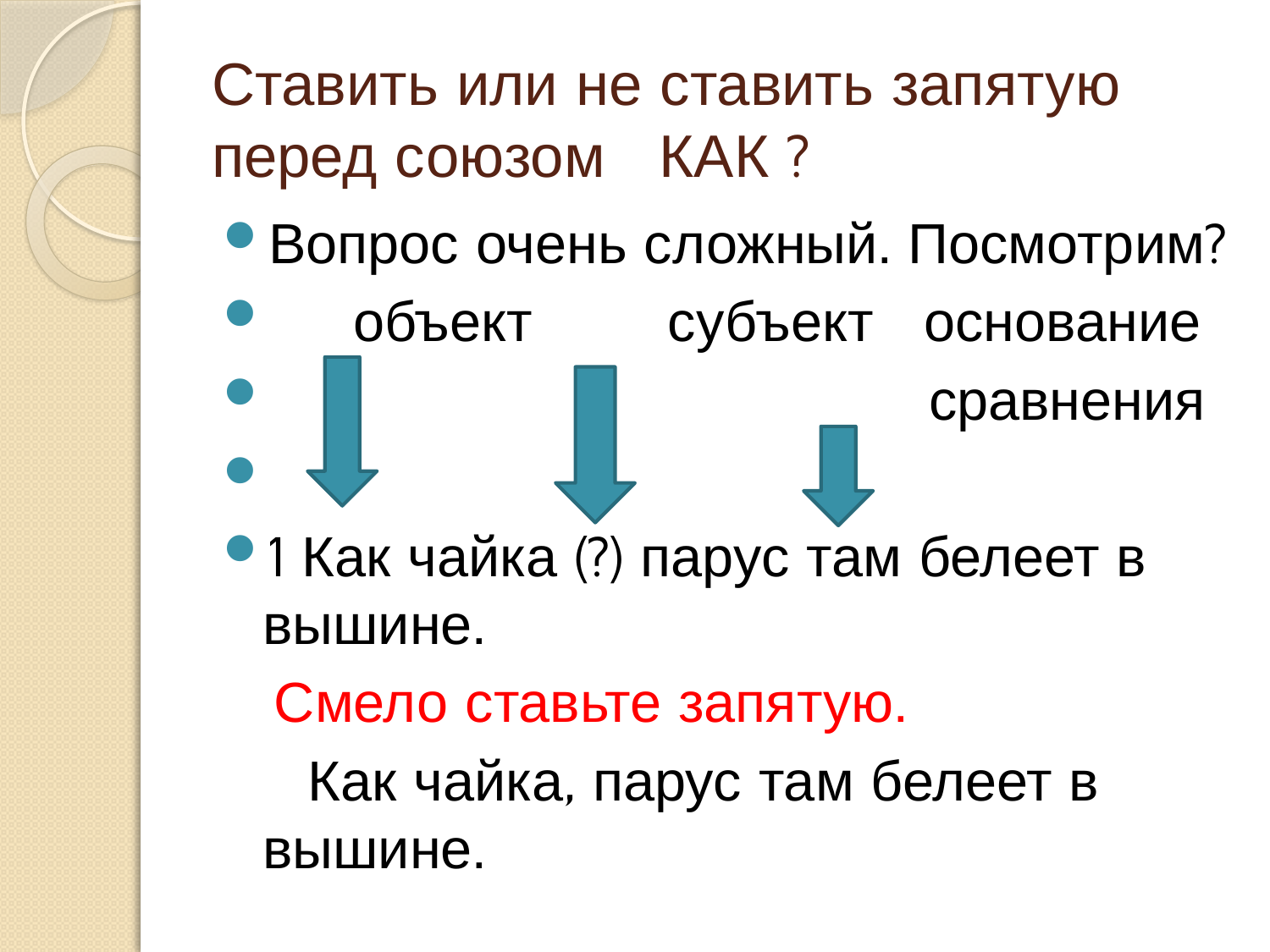

# Ставить или не ставить запятую перед союзом   КАК ?
Вопрос очень сложный. Посмотрим?
     объект        субъект   основание
                                       сравнения

1 Как чайка (?) парус там белеет в вышине.
   Смело ставьте запятую.
     Как чайка, парус там белеет в вышине.